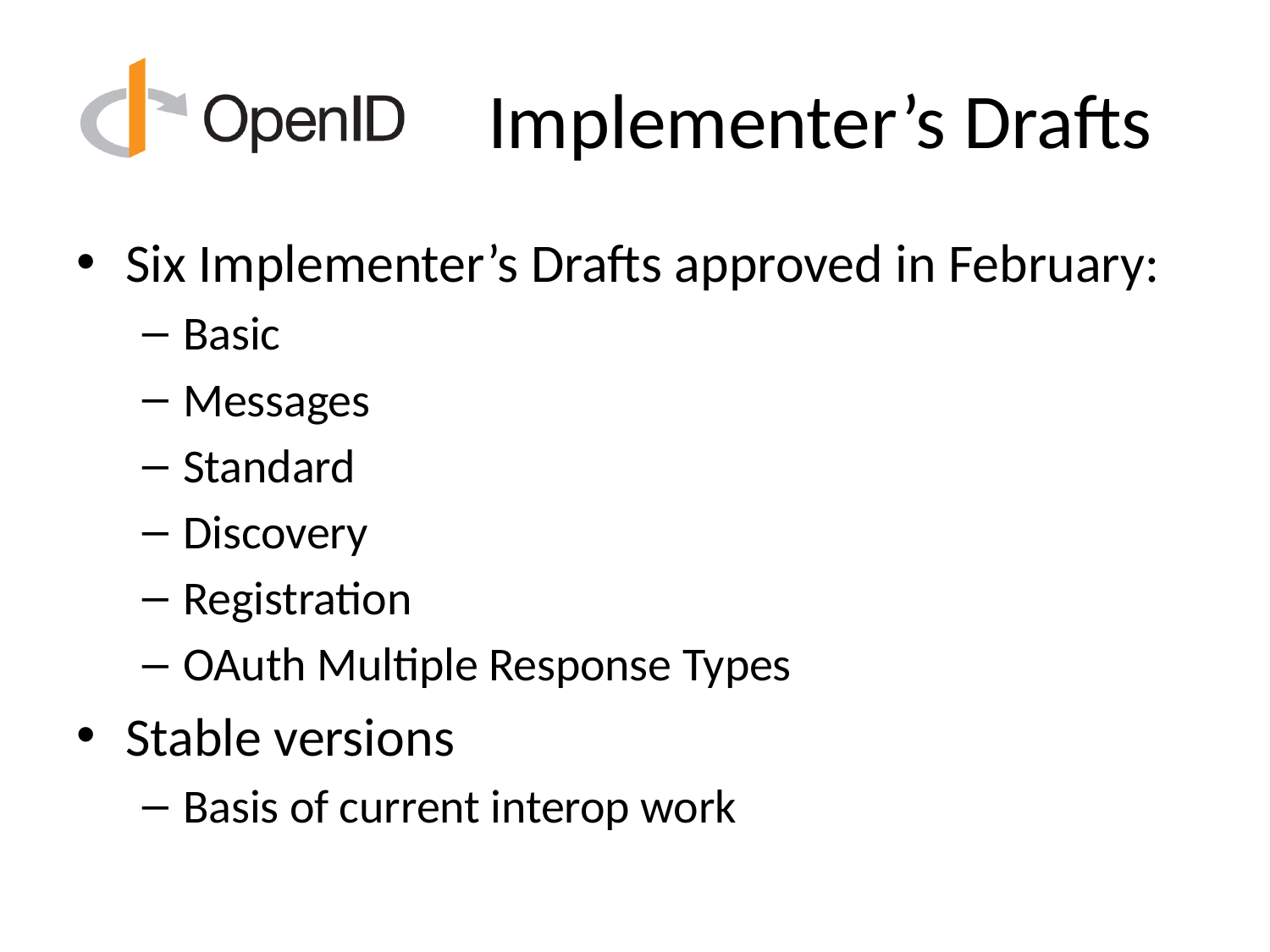

# Implementer’s Drafts
Six Implementer’s Drafts approved in February:
Basic
Messages
Standard
Discovery
Registration
OAuth Multiple Response Types
Stable versions
Basis of current interop work